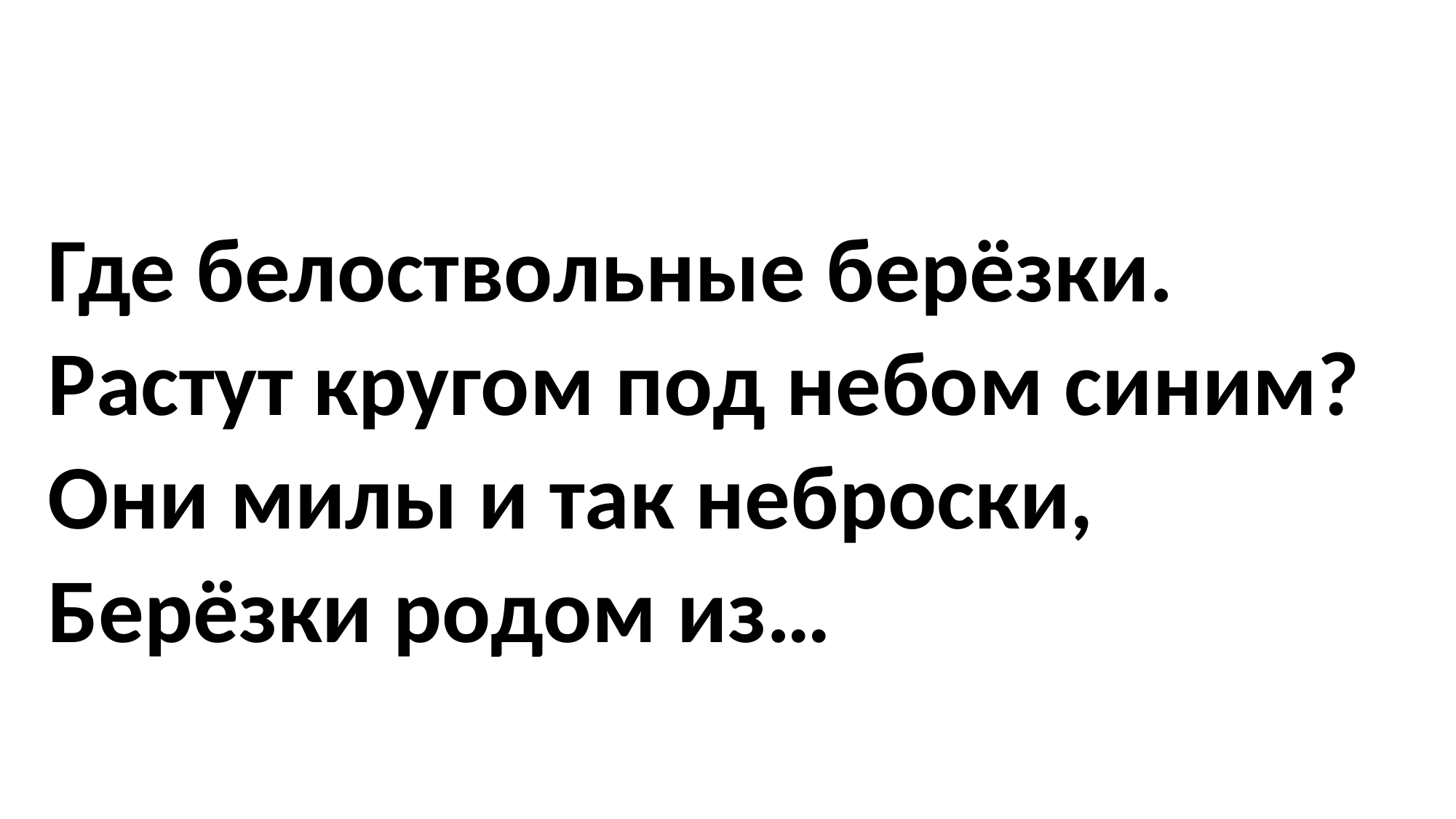

#
Где белоствольные берёзки.
Растут кругом под небом синим?
Они милы и так неброски,
Берёзки родом из…